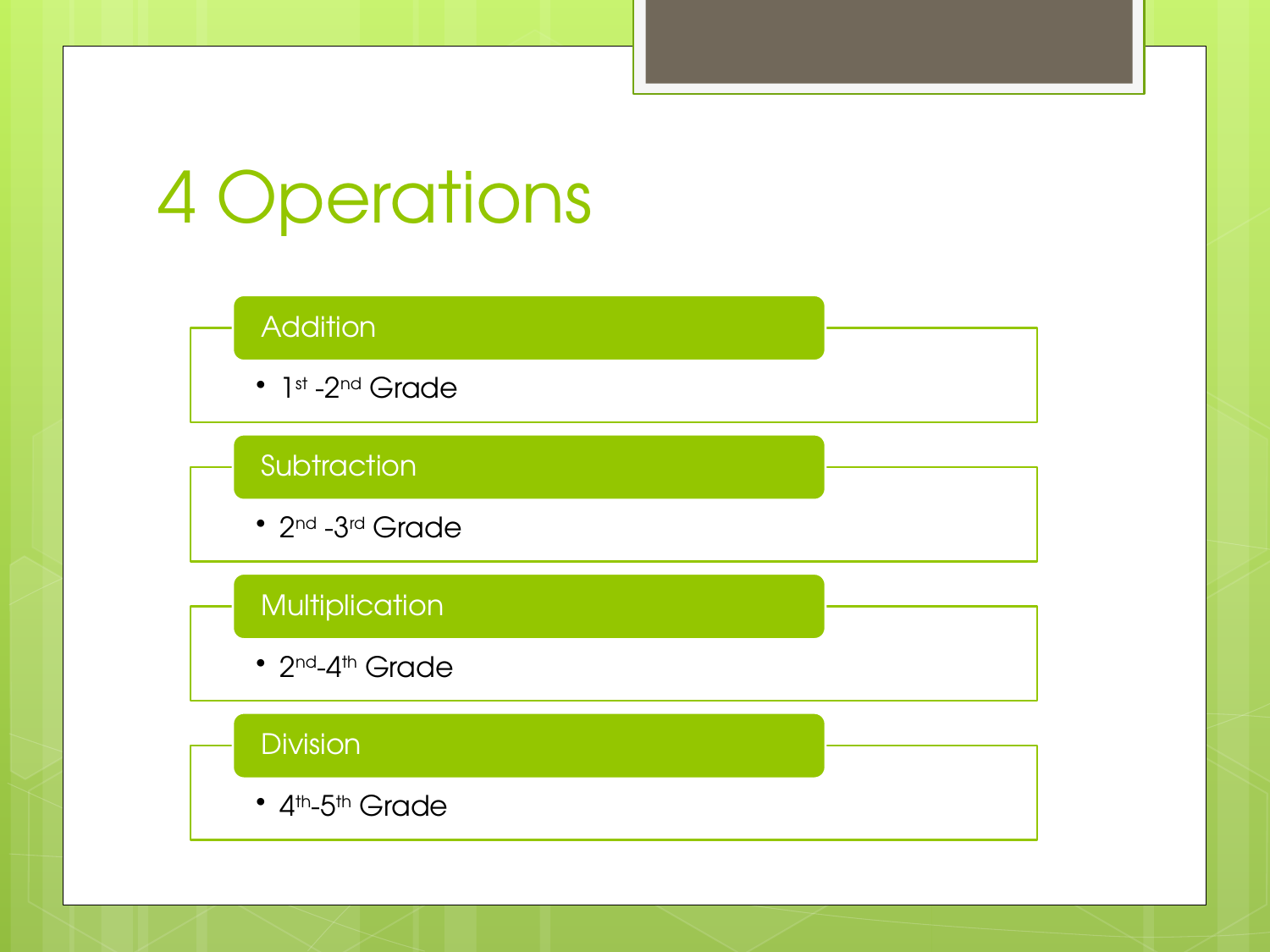

# 4 Operations
1st -2nd Grade
Addition
2nd -3rd Grade
Subtraction
2nd-4th Grade
Multiplication
4th-5th Grade
Division